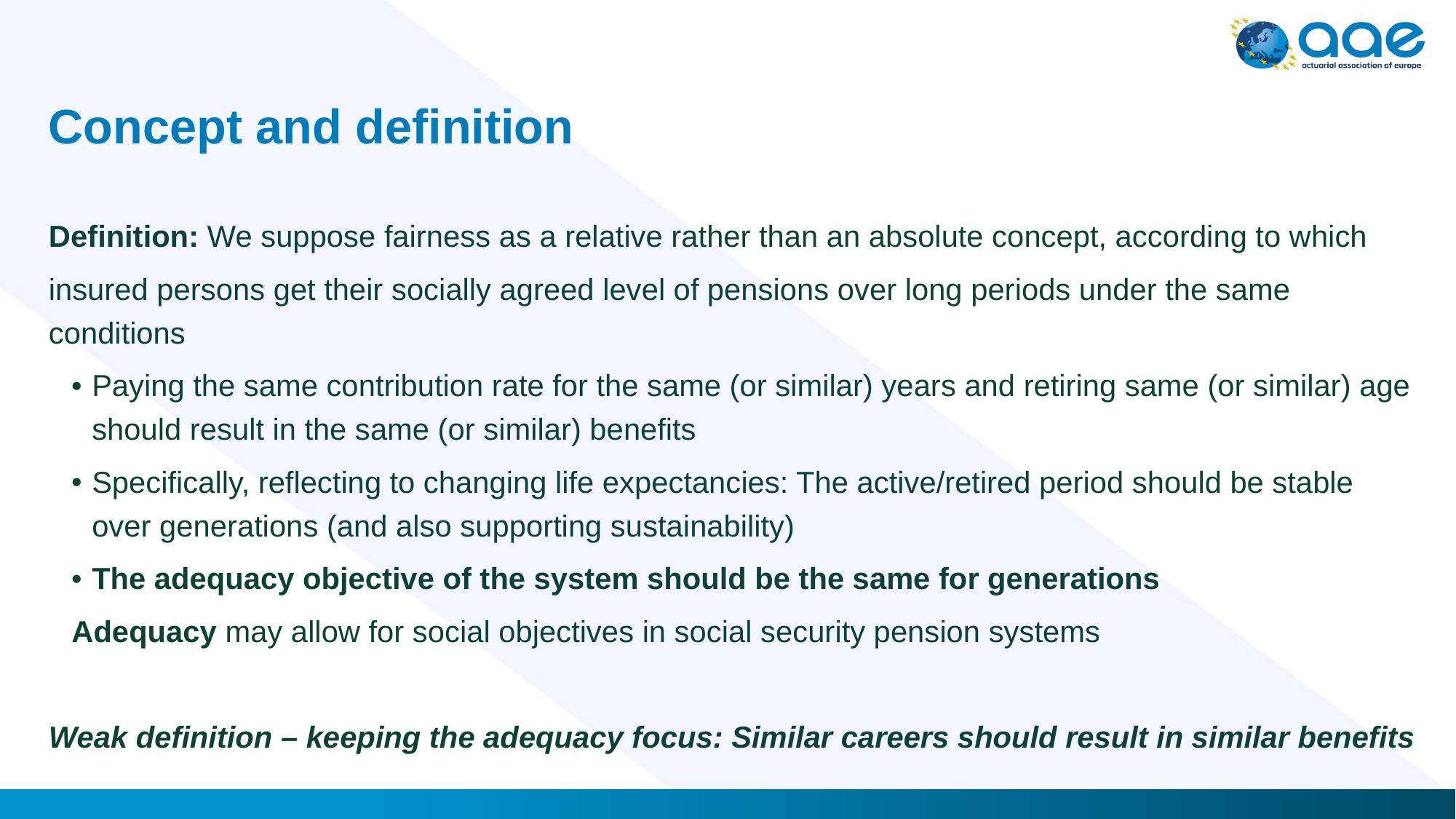

# Concept and definition

Definition: We suppose fairness as a relative rather than an absolute concept, according to which
insured persons get their socially agreed level of pensions over long periods under the same conditions
Paying the same contribution rate for the same (or similar) years and retiring same (or similar) age should result in the same (or similar) benefits
Specifically, reflecting to changing life expectancies: The active/retired period should be stable over generations (and also supporting sustainability)
The adequacy objective of the system should be the same for generations
Adequacy may allow for social objectives in social security pension systems

Weak definition – keeping the adequacy focus: Similar careers should result in similar benefits